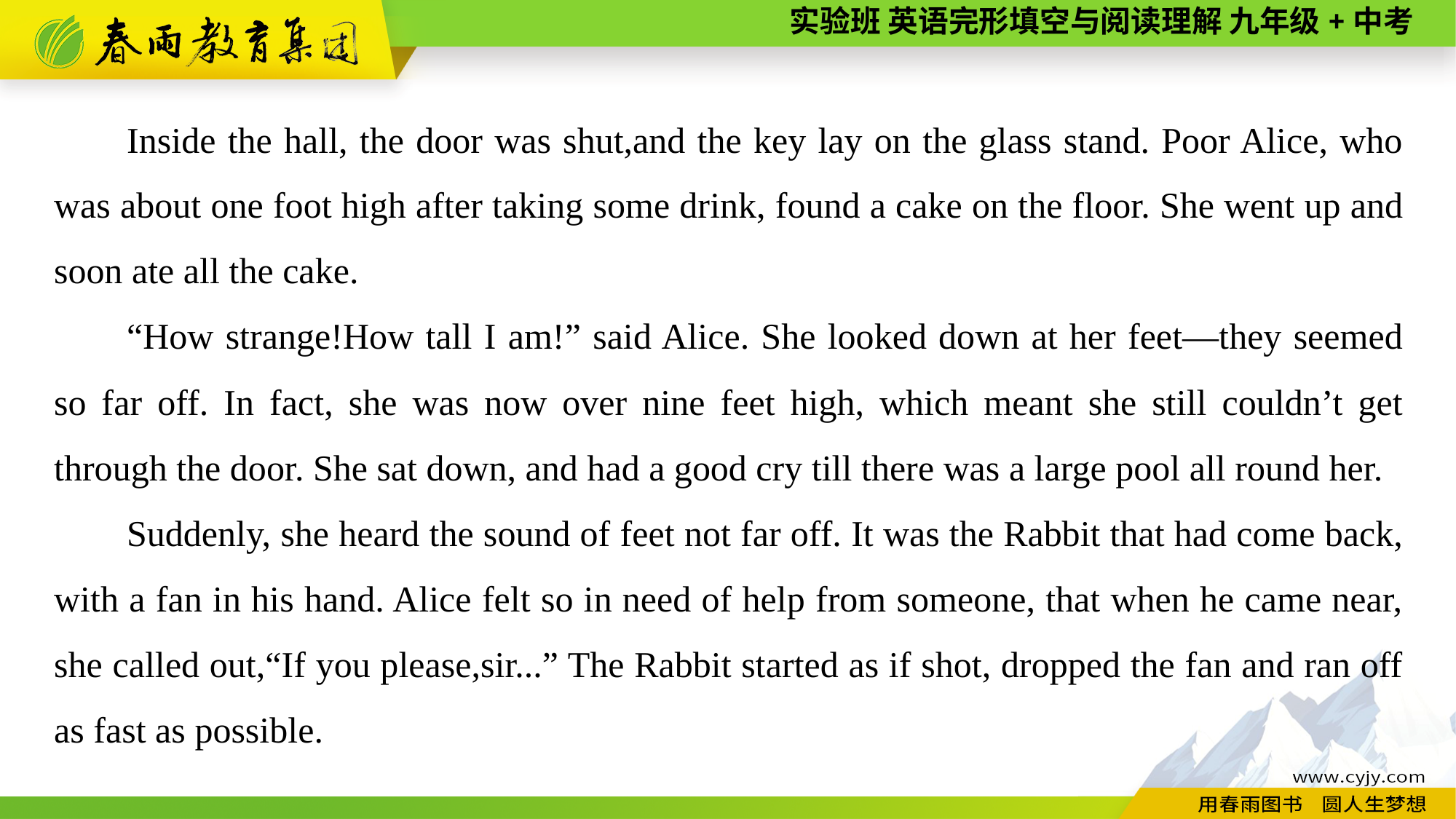

Inside the hall, the door was shut,and the key lay on the glass stand. Poor Alice, who was about one foot high after taking some drink, found a cake on the floor. She went up and soon ate all the cake.
“How strange!How tall I am!” said Alice. She looked down at her feet—they seemed so far off. In fact, she was now over nine feet high, which meant she still couldn’t get through the door. She sat down, and had a good cry till there was a large pool all round her.
Suddenly, she heard the sound of feet not far off. It was the Rabbit that had come back, with a fan in his hand. Alice felt so in need of help from someone, that when he came near, she called out,“If you please,sir...” The Rabbit started as if shot, dropped the fan and ran off as fast as possible.